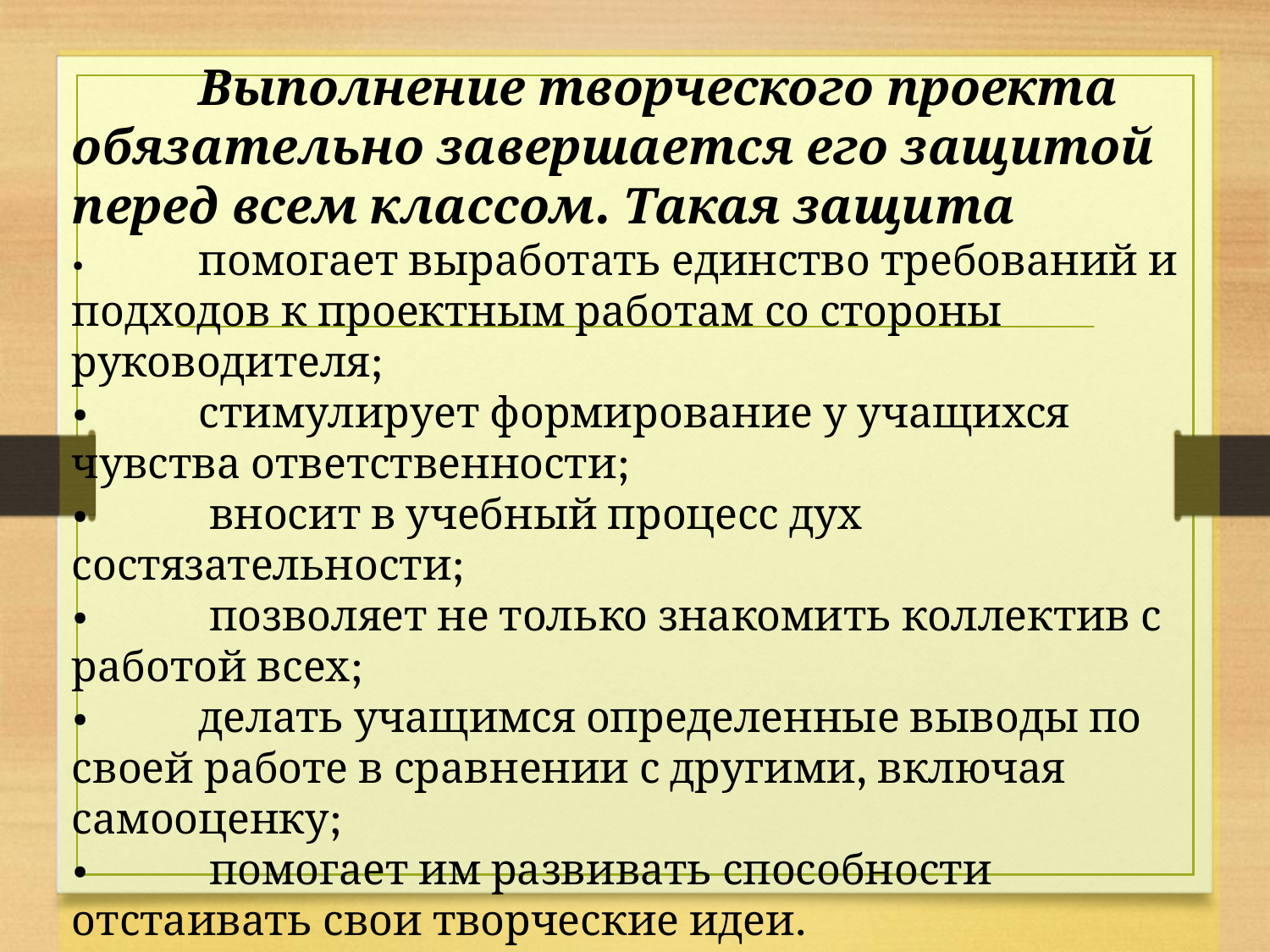

Выполнение творческого проекта обязательно завершается его защитой перед всем классом. Такая защита
•	помогает выработать единство требований и подходов к проектным работам со стороны руководителя;
•	стимулирует формирование у учащихся чувства ответственности;
•	 вносит в учебный процесс дух состязательности;
•	 позволяет не только знакомить коллектив с работой всех;
•	делать учащимся определенные выводы по своей работе в сравнении с другими, включая самооценку;
•	 помогает им развивать способности отстаивать свои творческие идеи.